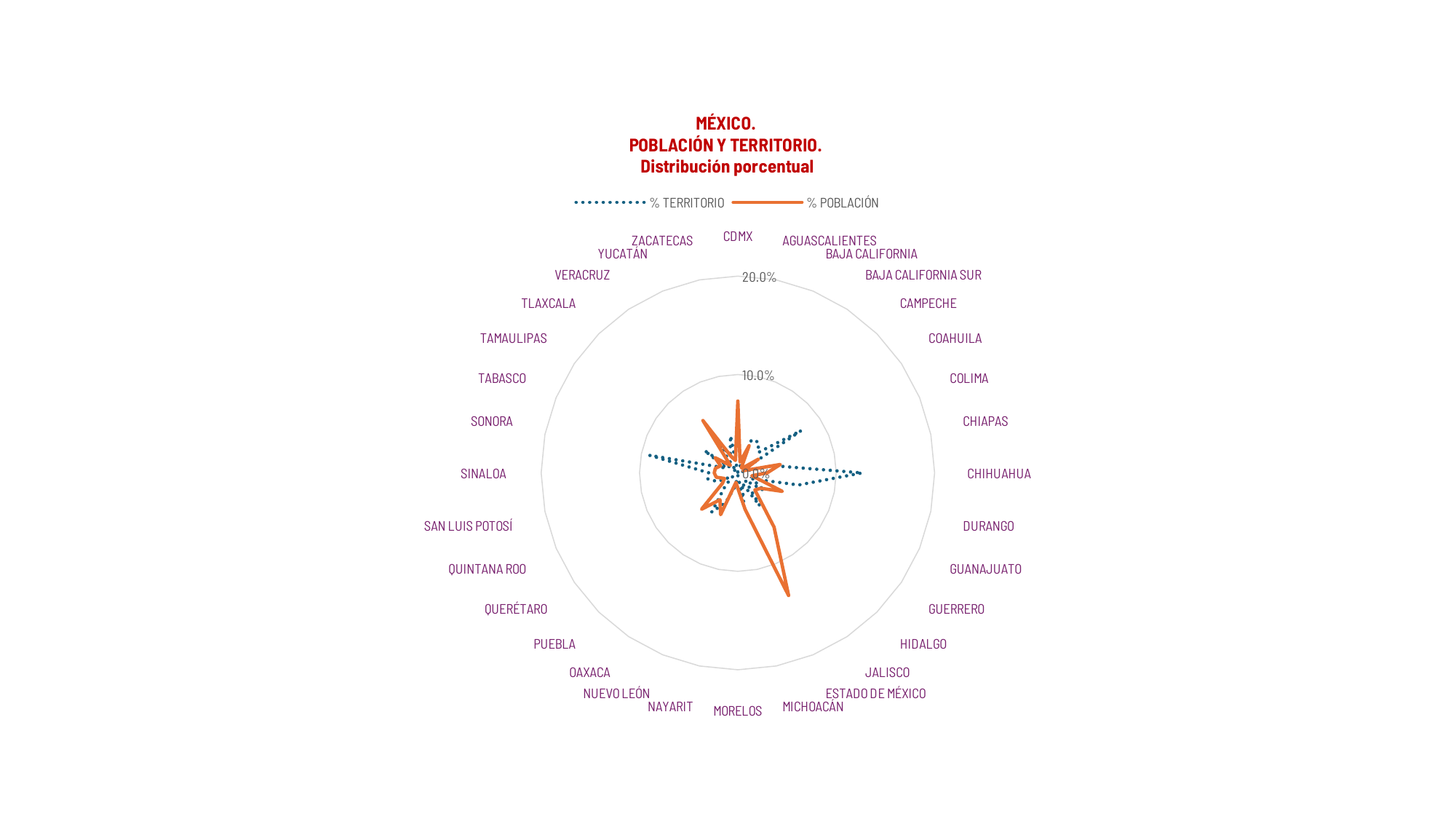

### Chart: MÉXICO.
POBLACIÓN Y TERRITORIO.
Distribución porcentual

| Category | % TERRITORIO | % POBLACIÓN |
|---|---|---|
| CDMX | 0.0007621359166356016 | 0.07308665898963754 |
| AGUASCALIENTES  | 0.0028641682841802503 | 0.011313082105845616 |
| BAJA CALIFORNIA | 0.03644155206023806 | 0.029909528164896948 |
| BAJA CALIFORNIA SUR | 0.03769591669476499 | 0.006336175725965231 |
| CAMPECHE | 0.02931894997939229 | 0.007367140343046263 |
| COAHUILA | 0.07731770183710814 | 0.024971593637863672 |
| COLIMA | 0.0028699316087188185 | 0.005804044476827436 |
| CHIAPAS | 0.037390715508581 | 0.043993738347725485 |
| CHIHUAHUA | 0.12618753174610015 | 0.029694068018969063 |
| DURANGO | 0.06291918304211629 | 0.014543222586082958 |
| GUANAJUATO | 0.01561044903999589 | 0.04893847370511714 |
| GUERRERO | 0.0324357354887011 | 0.02809754730156066 |
| HIDALGO | 0.01061951199533997 | 0.024464269151503328 |
| JALISCO | 0.04008616629211007 | 0.06624779318213027 |
| ESTADO DE MÉXICO | 0.011400059948775774 | 0.13484545180463406 |
| MICHOACÁN | 0.029887019967981415 | 0.03768505956130724 |
| MORELOS | 0.0024883791231168017 | 0.015645242786628256 |
| NAYARIT | 0.014207615045010799 | 0.009804115135629666 |
| NUEVO LEÓN | 0.032721402574900395 | 0.04590316074661658 |
| OAXACA | 0.04781906873957979 | 0.032791175686921956 |
| PUEBLA | 0.01749888137950936 | 0.05224242343058579 |
| QUERÉTARO | 0.005962541756688861 | 0.018795265200006628 |
| QUINTANA ROO | 0.022800935943503912 | 0.01474427163757583 |
| SAN LUIS POTOSÍ | 0.031195906672700644 | 0.022396356456325844 |
| SINALOA  | 0.02925800154732513 | 0.0240206836026441 |
| SONORA | 0.091476048107745 | 0.02336914500881267 |
| TABASCO | 0.01261346927706846 | 0.019066116006262922 |
| TAMAULIPAS | 0.040929447778133836 | 0.027994780961839612 |
| TLAXCALA | 0.002038380783260286 | 0.010657361437803145 |
| VERACRUZ | 0.036632047787242945 | 0.06398160096847634 |
| YUCATÁN  | 0.0201585791497505 | 0.01841777546918111 |
| ZACATECAS | 0.03839256492372342 | 0.012872678361576646 |